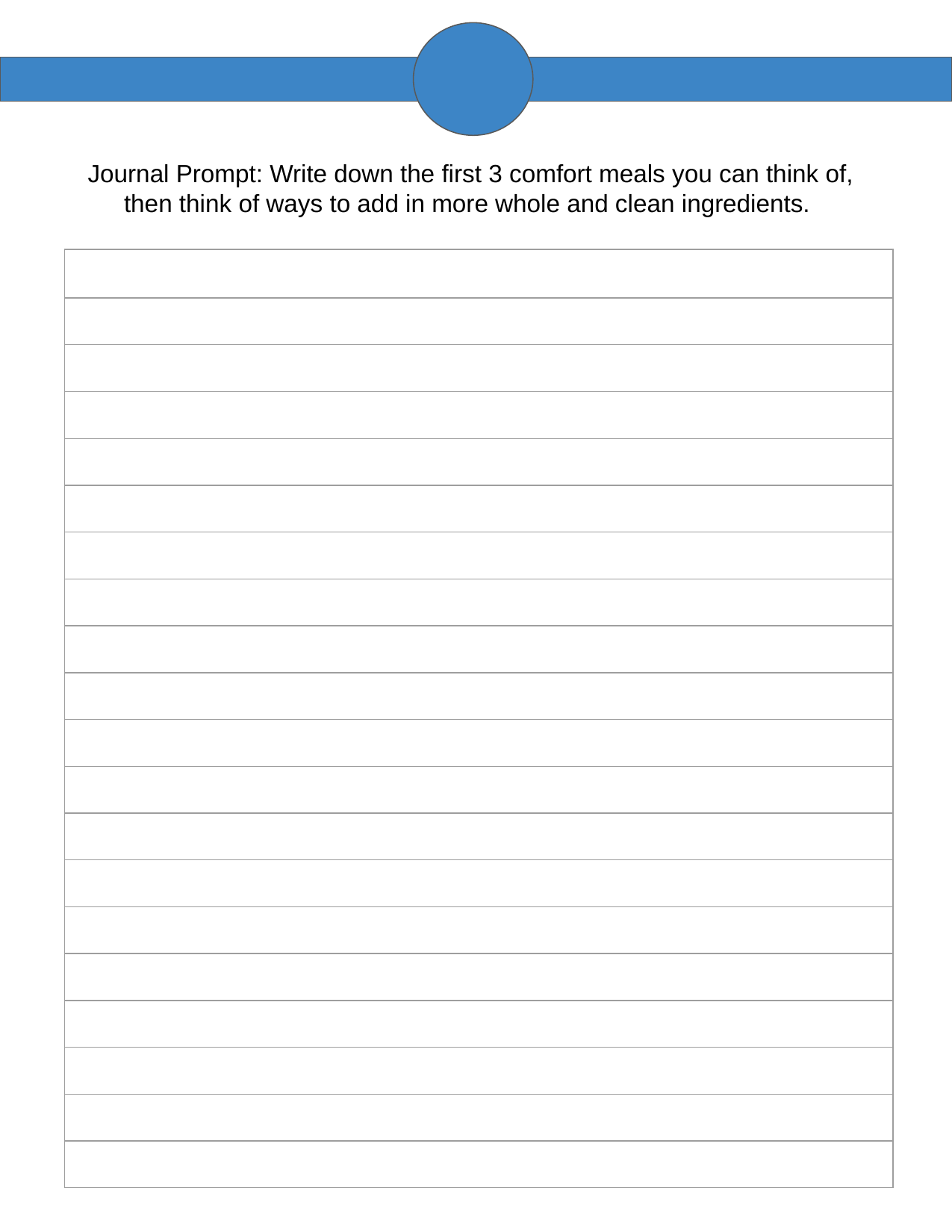

Journal Prompt: Write down the first 3 comfort meals you can think of, then think of ways to add in more whole and clean ingredients.
|  |
| --- |
|  |
|  |
|  |
|  |
|  |
|  |
|  |
|  |
|  |
|  |
|  |
|  |
|  |
|  |
|  |
|  |
|  |
|  |
|  |